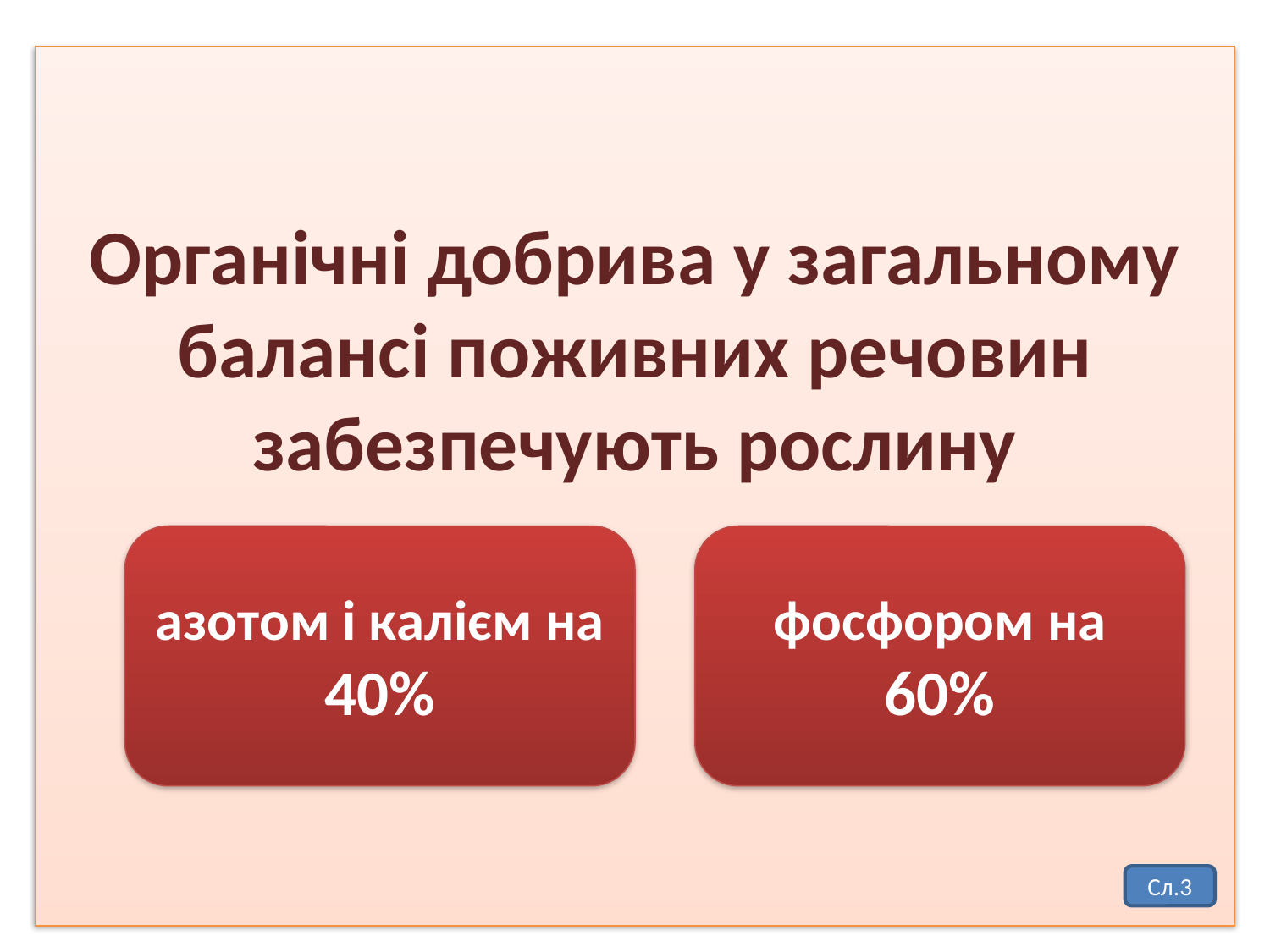

# Органічні добрива у загальному балансі поживних речовин забезпечують рослину
азотом і калієм на
40%
фосфором на
60%
Сл.3